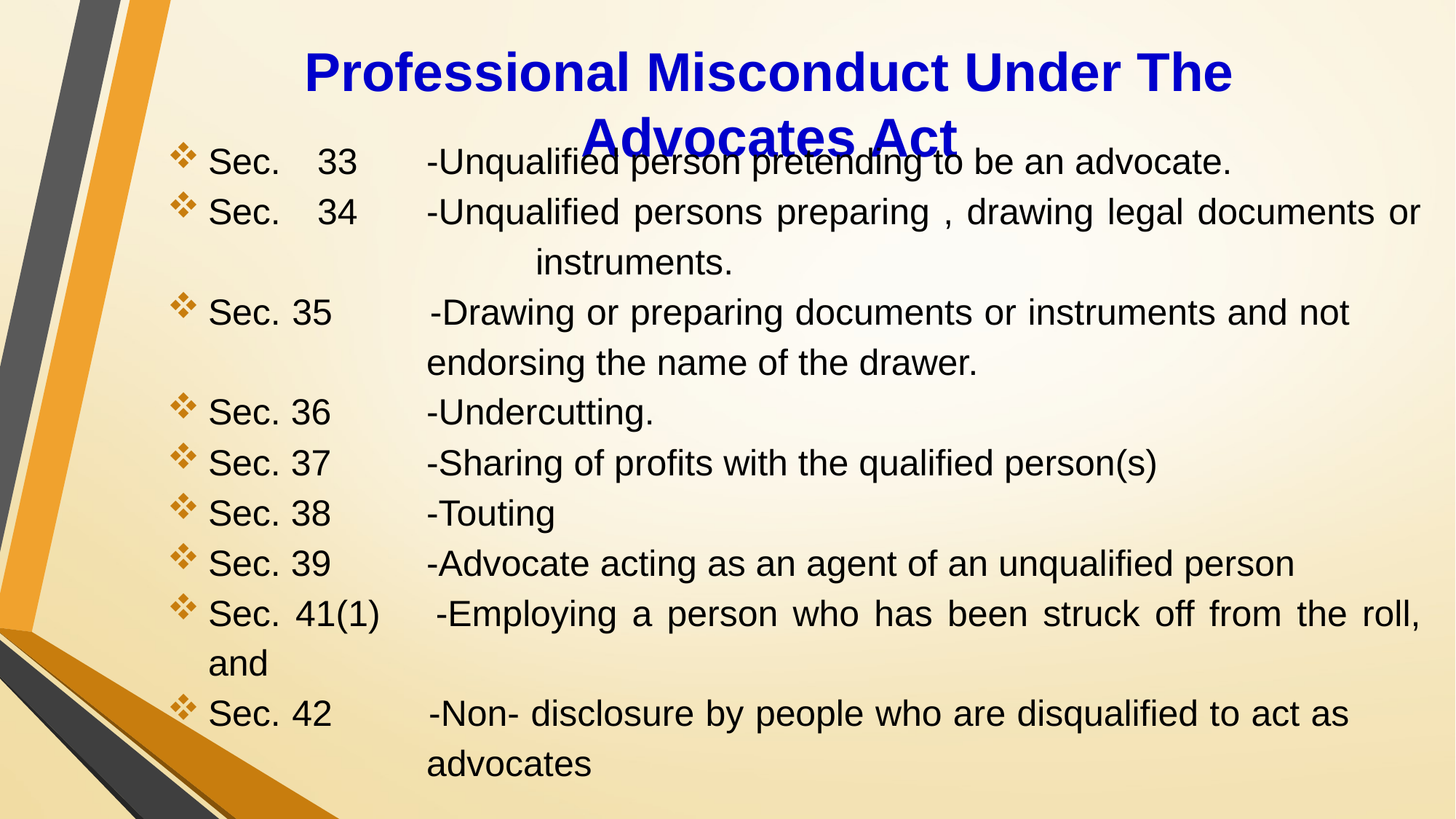

# Professional Misconduct Under The Advocates Act
Sec.	33 	-Unqualified person pretending to be an advocate.
Sec.	34	-Unqualified persons preparing , drawing legal documents or 			instruments.
Sec. 35  	-Drawing or preparing documents or instruments and not 			endorsing the name of the drawer.
Sec. 36 	-Undercutting.
Sec. 37 	-Sharing of profits with the qualified person(s)
Sec. 38 	-Touting
Sec. 39 	-Advocate acting as an agent of an unqualified person
Sec. 41(1) 	-Employing a person who has been struck off from the roll, and
Sec. 42 	-Non- disclosure by people who are disqualified to act as 			advocates